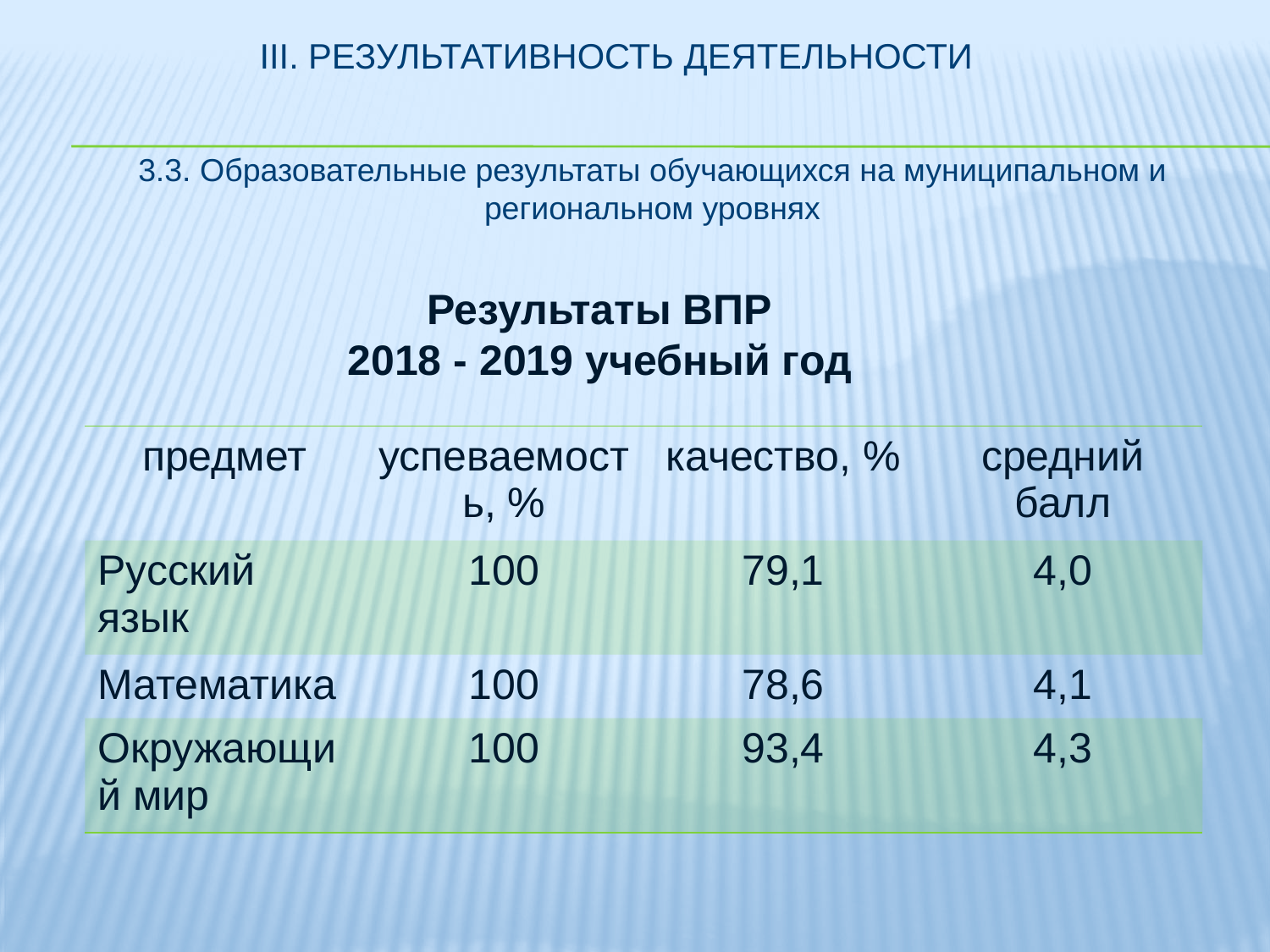

# III. Результативность деятельности
3.3. Образовательные результаты обучающихся на муниципальном и региональном уровнях
Результаты ВПР
2018 - 2019 учебный год
| предмет | успеваемость, % | качество, % | средний балл |
| --- | --- | --- | --- |
| Русский язык | 100 | 79,1 | 4,0 |
| Математика | 100 | 78,6 | 4,1 |
| Окружающий мир | 100 | 93,4 | 4,3 |